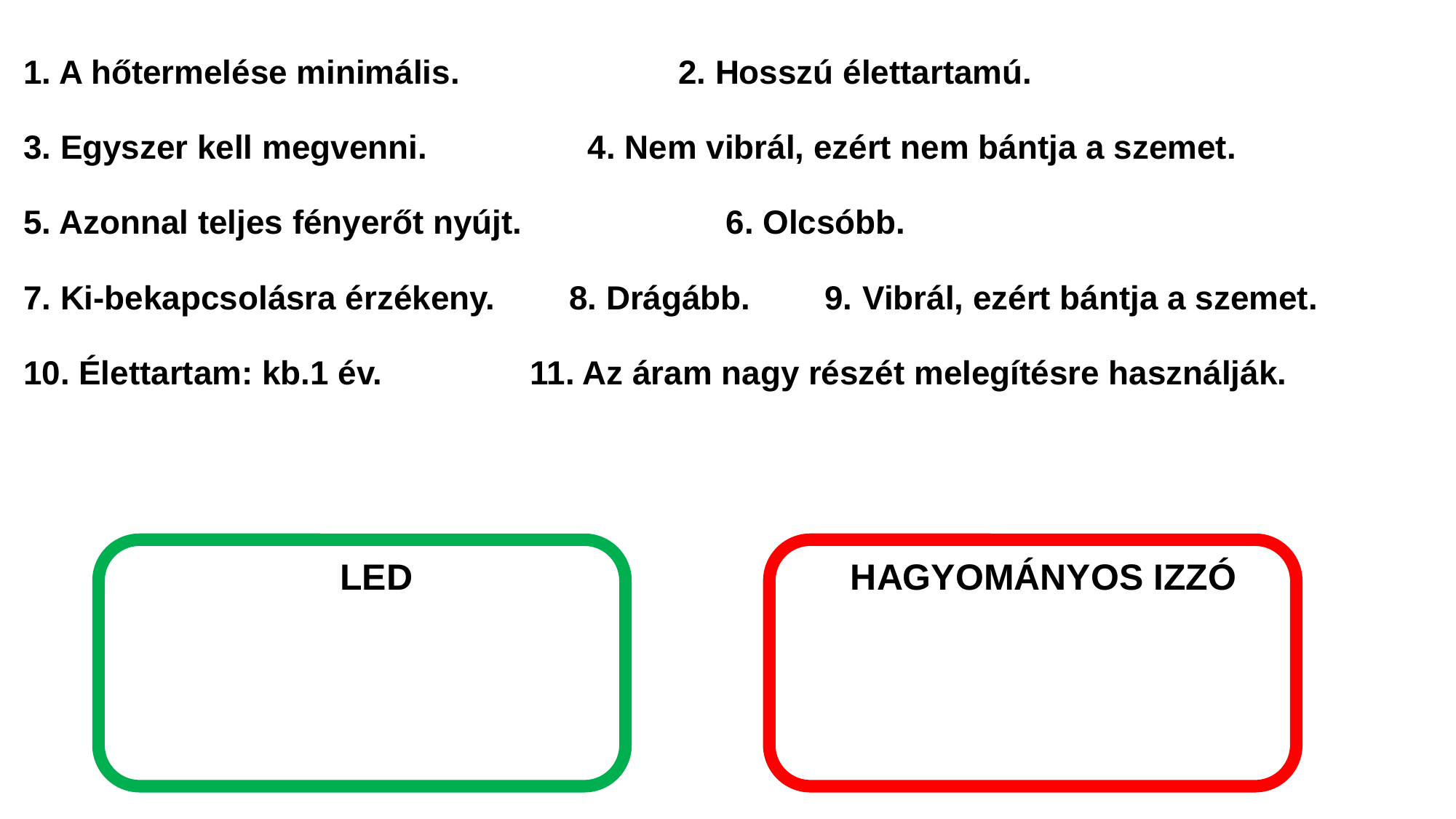

1. A hőtermelése minimális.  		2. Hosszú élettartamú.
3. Egyszer kell megvenni.      	  4. Nem vibrál, ezért nem bántja a szemet.
5. Azonnal teljes fényerőt nyújt.                      6. Olcsóbb.
7. Ki-bekapcsolásra érzékeny.        8. Drágább.        9. Vibrál, ezért bántja a szemet.
10. Élettartam: kb.1 év.                11. Az áram nagy részét melegítésre használják.

LED
HAGYOMÁNYOS IZZÓ